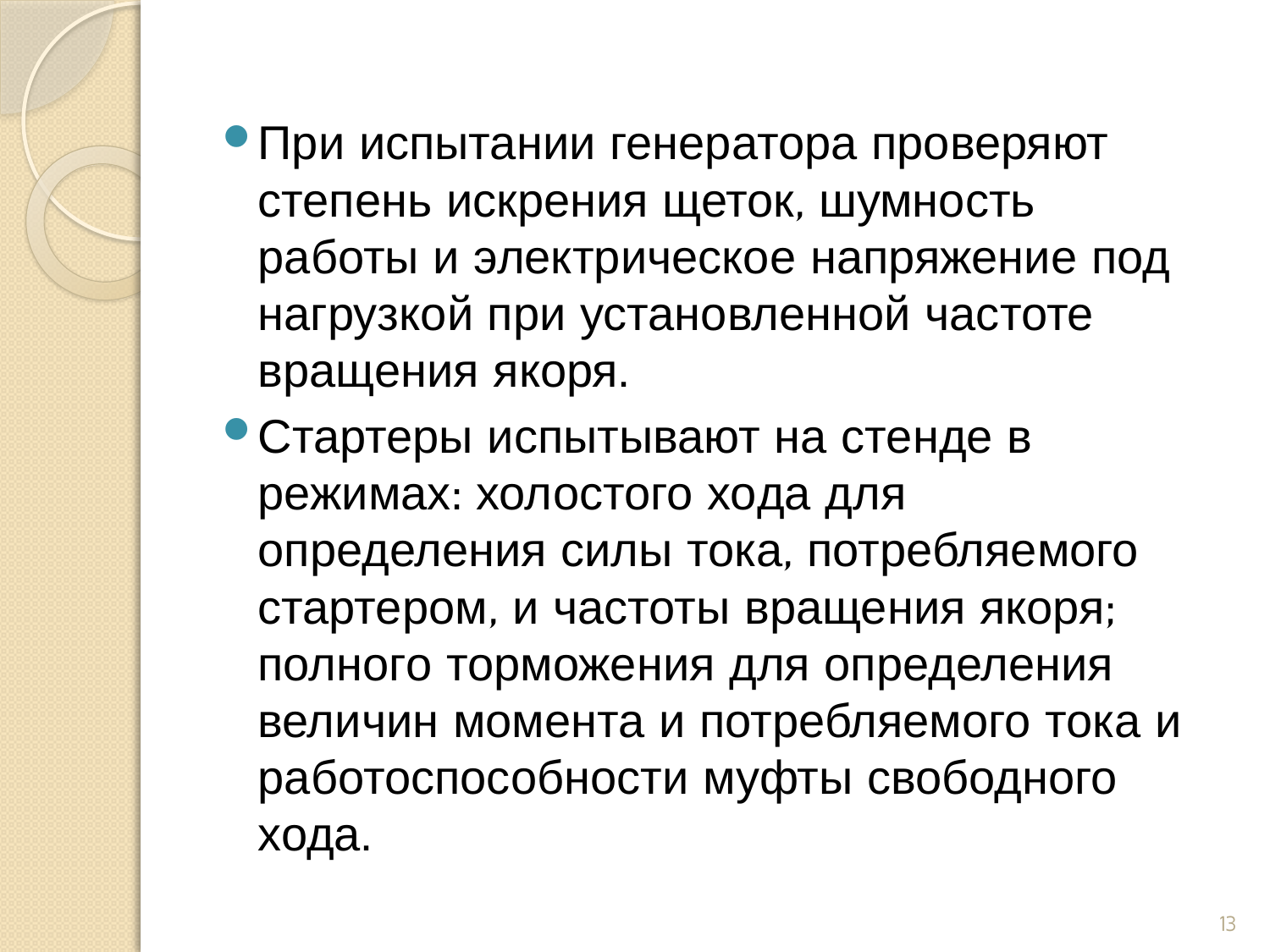

При испытании генератора проверяют степень искрения щеток, шумность работы и электрическое напряжение под нагрузкой при установленной частоте вращения якоря.
Стартеры испытывают на стенде в режимах: холостого хо­да для определения силы тока, потребляемого стартером, и частоты вращения якоря; полного торможения для определе­ния величин момента и потребляемого тока и работоспособ­ности муфты свободного хода.
13